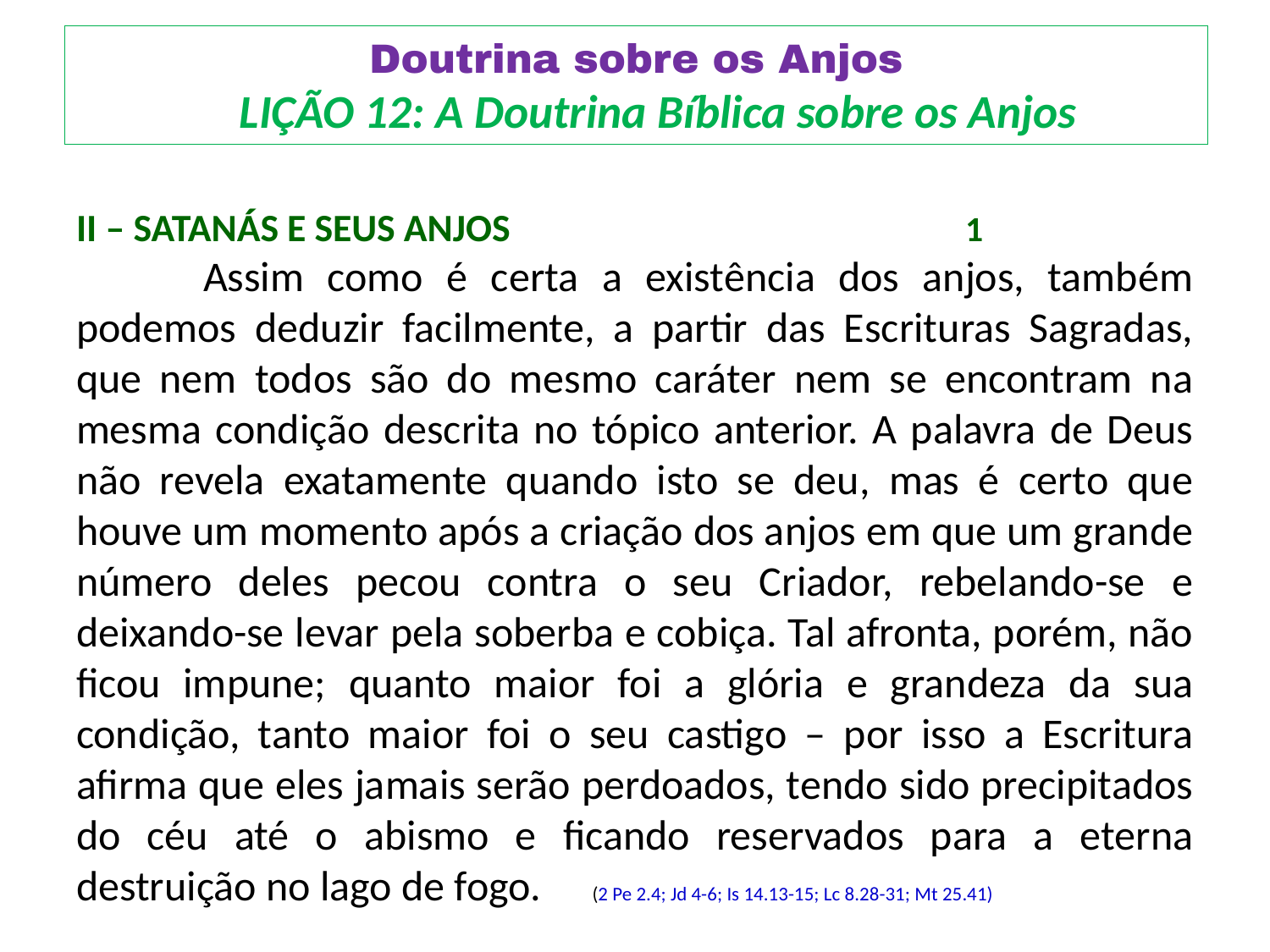

# Doutrina sobre os Anjos LIÇÃO 12: A Doutrina Bíblica sobre os Anjos
II – SATANÁS E SEUS ANJOS 				1
	Assim como é certa a existência dos anjos, também podemos deduzir facilmente, a partir das Escrituras Sagradas, que nem todos são do mesmo caráter nem se encontram na mesma condição descrita no tópico anterior. A palavra de Deus não revela exatamente quando isto se deu, mas é certo que houve um momento após a criação dos anjos em que um grande número deles pecou contra o seu Criador, rebelando-se e deixando-se levar pela soberba e cobiça. Tal afronta, porém, não ficou impune; quanto maior foi a glória e grandeza da sua condição, tanto maior foi o seu castigo – por isso a Escritura afirma que eles jamais serão perdoados, tendo sido precipitados do céu até o abismo e ficando reservados para a eterna destruição no lago de fogo.	 (2 Pe 2.4; Jd 4-6; Is 14.13-15; Lc 8.28-31; Mt 25.41)